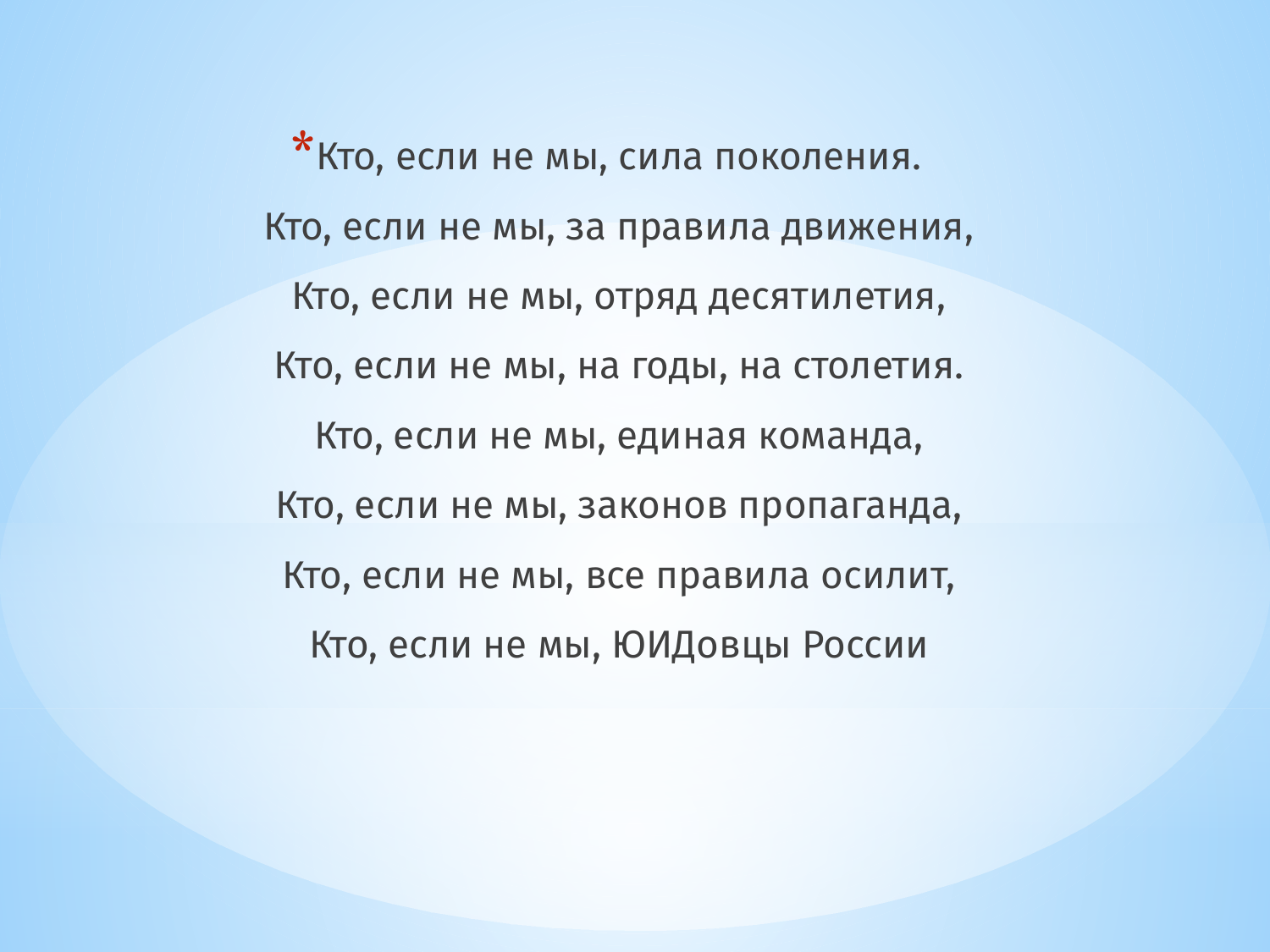

Кто, если не мы, сила поколения.
Кто, если не мы, за правила движения,
Кто, если не мы, отряд десятилетия,
Кто, если не мы, на годы, на столетия.
Кто, если не мы, единая команда,
Кто, если не мы, законов пропаганда,
Кто, если не мы, все правила осилит,
Кто, если не мы, ЮИДовцы России